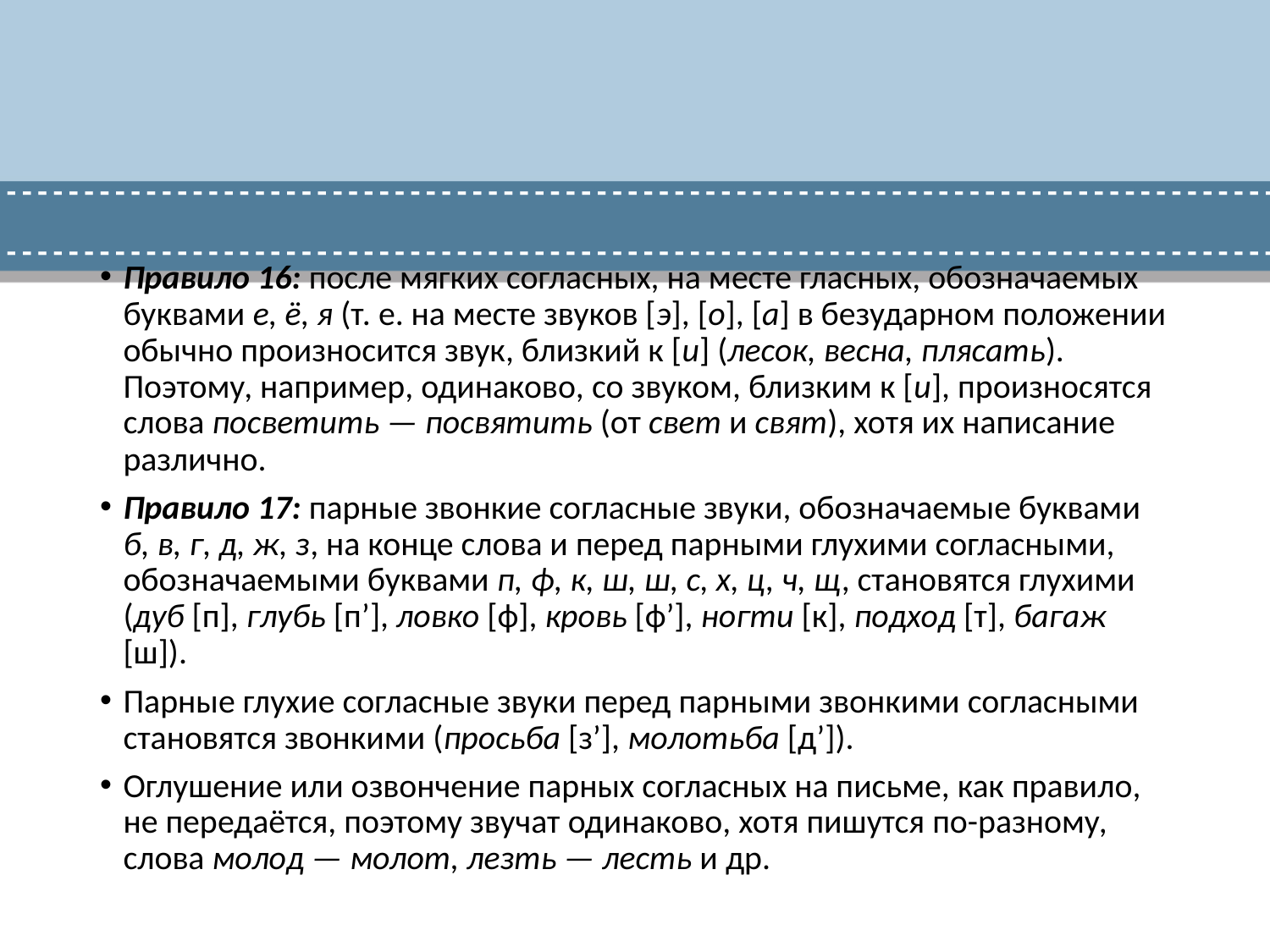

#
Правило 16: после мягких согласных, на месте гласных, обозначаемых буквами е, ё, я (т. е. на месте звуков [э], [о], [а] в безударном положении обычно произносится звук, близкий к [и] (лесок, весна, плясать). Поэтому, например, одинаково, со звуком, близким к [и], произносятся слова посветить — посвятить (от свет и свят), хотя их написание различно.
Правило 17: парные звонкие согласные звуки, обозначаемые буквами б, в, г, д, ж, з, на конце слова и перед парными глухими согласными, обозначаемыми буквами п, ф, к, ш, ш, с, х, ц, ч, щ, становятся глухими (дуб [п], глубь [п’], ловко [ф], кровь [ф’], ногти [к], подход [т], багаж [ш]).
Парные глухие согласные звуки перед парными звонкими согласными становятся звонкими (просьба [з’], молотьба [д’]).
Оглушение или озвончение парных согласных на письме, как правило, не передаётся, поэтому звучат одинаково, хотя пишутся по-разному, слова молод — молот, лезть — лесть и др.